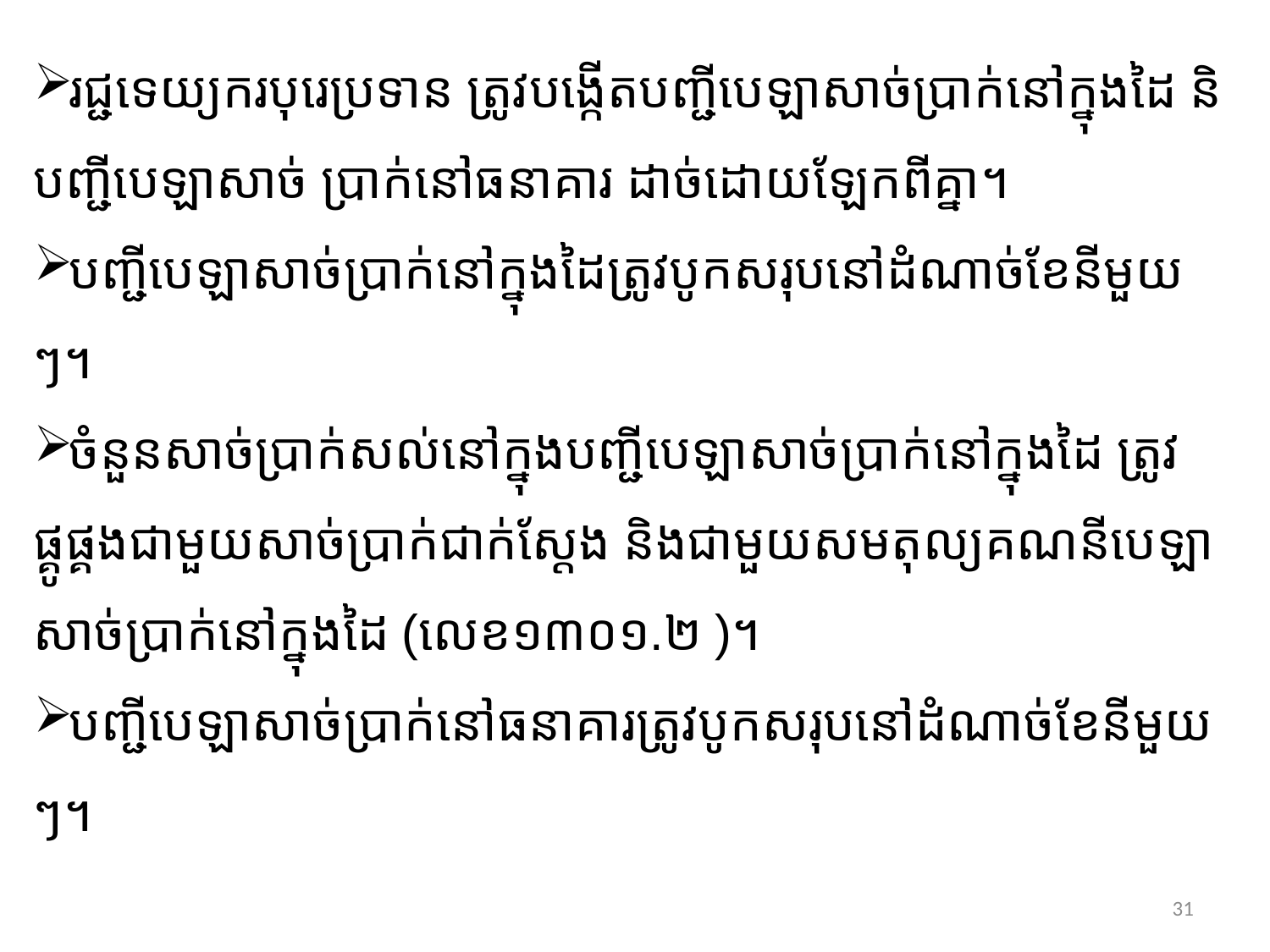

#
រជ្ជទេយ្យករបុរេប្រទាន ត្រូវបង្កើតបញ្ជីបេឡាសាច់ប្រាក់នៅក្នុងដៃ និបញ្ជីបេឡាសាច់ ប្រាក់នៅធនាគារ ដាច់ដោយឡែកពីគ្នា។
បញ្ជីបេឡាសាច់ប្រាក់នៅក្នុងដៃត្រូវបូកសរុបនៅដំណាច់ខែនីមួយៗ។
ចំនួនសាច់ប្រាក់សល់នៅក្នុងបញ្ជីបេឡាសាច់ប្រាក់នៅក្នុងដៃ​ ត្រូវផ្គូផ្គងជាមួយសាច់ប្រាក់​ជាក់ស្តែង និងជាមួយសមតុល្យគណនីបេឡាសាច់ប្រាក់នៅក្នុងដៃ (លេខ​១៣០១.២ )។
បញ្ជីបេឡាសាច់ប្រាក់នៅធនាគារត្រូវបូកសរុបនៅដំណាច់ខែនីមួយៗ។

31